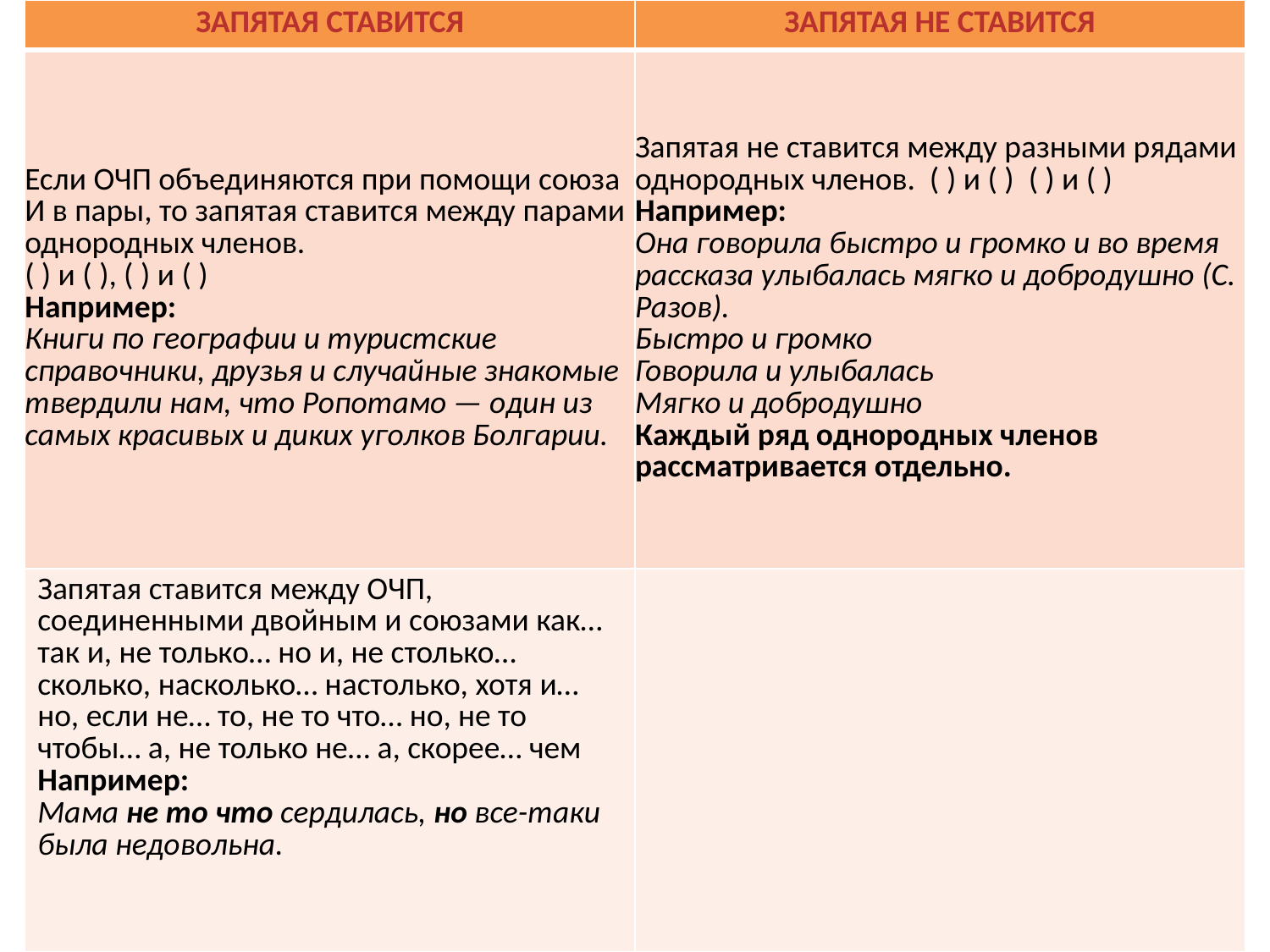

| ЗАПЯТАЯ СТАВИТСЯ | ЗАПЯТАЯ НЕ СТАВИТСЯ |
| --- | --- |
| Если ОЧП объединяются при помощи союза И в пары, то запятая ставится между парами однородных членов.  ( ) и ( ), ( ) и ( ) Например: Книги по географии и туристские справочники, друзья и случайные знакомые твердили нам, что Ропотамо — один из самых красивых и диких уголков Болгарии. | Запятая не ставится между разными рядами однородных членов. ( ) и ( )  ( ) и ( ) Например: Она говорила быстро и громко и во время рассказа улыбалась мягко и добродушно (С. Разов). Быстро и громко Говорила и улыбалась Мягко и добродушно Каждый ряд однородных членов рассматривается отдельно. |
| Запятая ставится между ОЧП, соединенными двойным и союзами как… так и, не только… но и, не столько… сколько, насколько… настолько, хотя и… но, если не… то, не то что… но, не то чтобы… а, не только не… а, скорее… чем Например: Мама не то что сердилась, но все-таки была недовольна. |  |